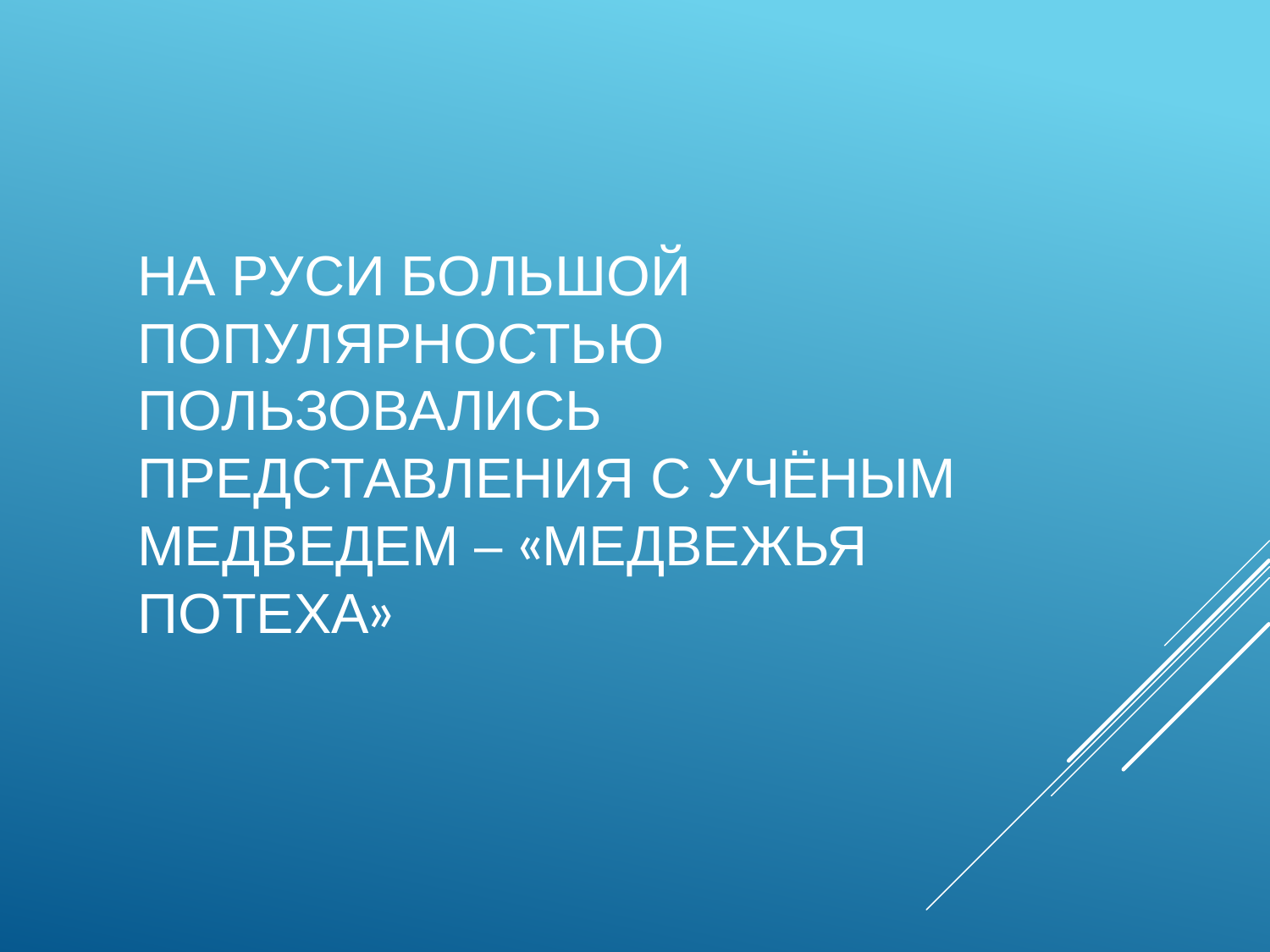

# На Руси большой популярностью пользовались представления с учёным медведем – «медвежья потеха»